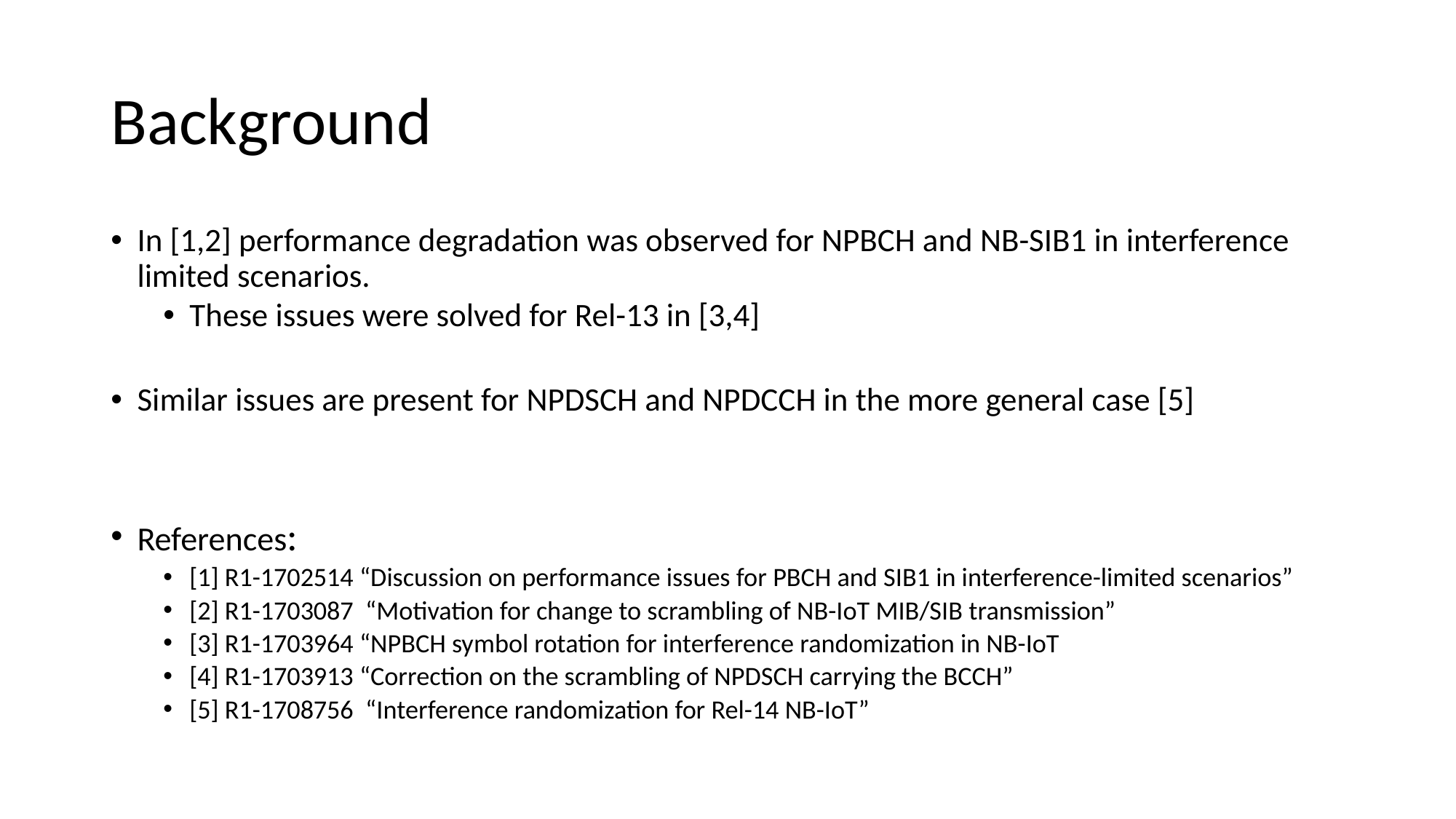

# Background
In [1,2] performance degradation was observed for NPBCH and NB-SIB1 in interference limited scenarios.
These issues were solved for Rel-13 in [3,4]

Similar issues are present for NPDSCH and NPDCCH in the more general case [5]

References:
[1] R1-1702514 “Discussion on performance issues for PBCH and SIB1 in interference-limited scenarios”
[2] R1-1703087  “Motivation for change to scrambling of NB-IoT MIB/SIB transmission”
[3] R1-1703964 “NPBCH symbol rotation for interference randomization in NB-IoT
[4] R1-1703913 “Correction on the scrambling of NPDSCH carrying the BCCH”
[5] R1-1708756  “Interference randomization for Rel-14 NB-IoT”